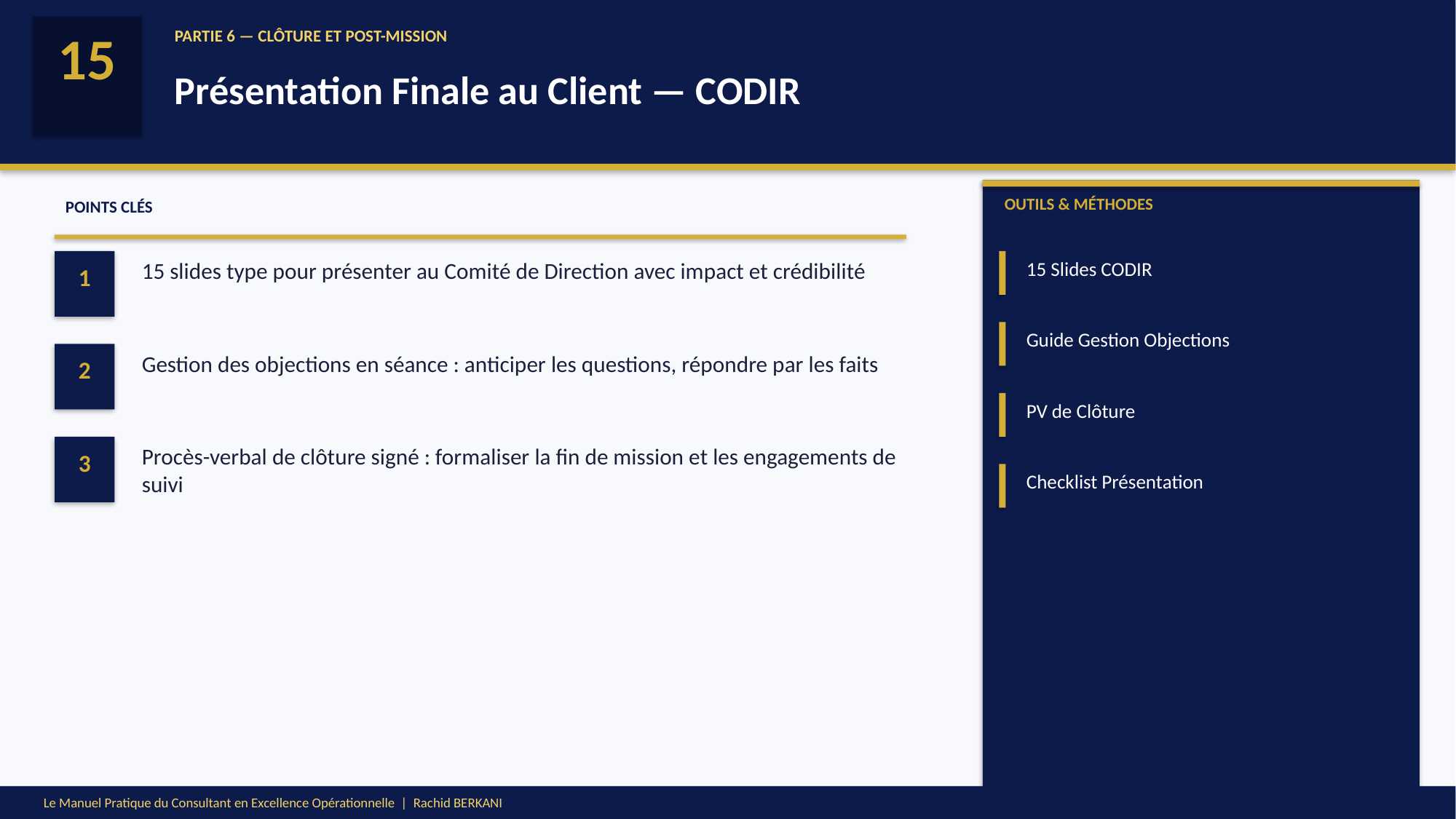

15
PARTIE 6 — CLÔTURE ET POST-MISSION
Présentation Finale au Client — CODIR

OUTILS & MÉTHODES
POINTS CLÉS

15 slides type pour présenter au Comité de Direction avec impact et crédibilité

15 Slides CODIR
1

Guide Gestion Objections

Gestion des objections en séance : anticiper les questions, répondre par les faits
2

PV de Clôture

Procès-verbal de clôture signé : formaliser la fin de mission et les engagements de suivi
3

Checklist Présentation

Le Manuel Pratique du Consultant en Excellence Opérationnelle  |  Rachid BERKANI